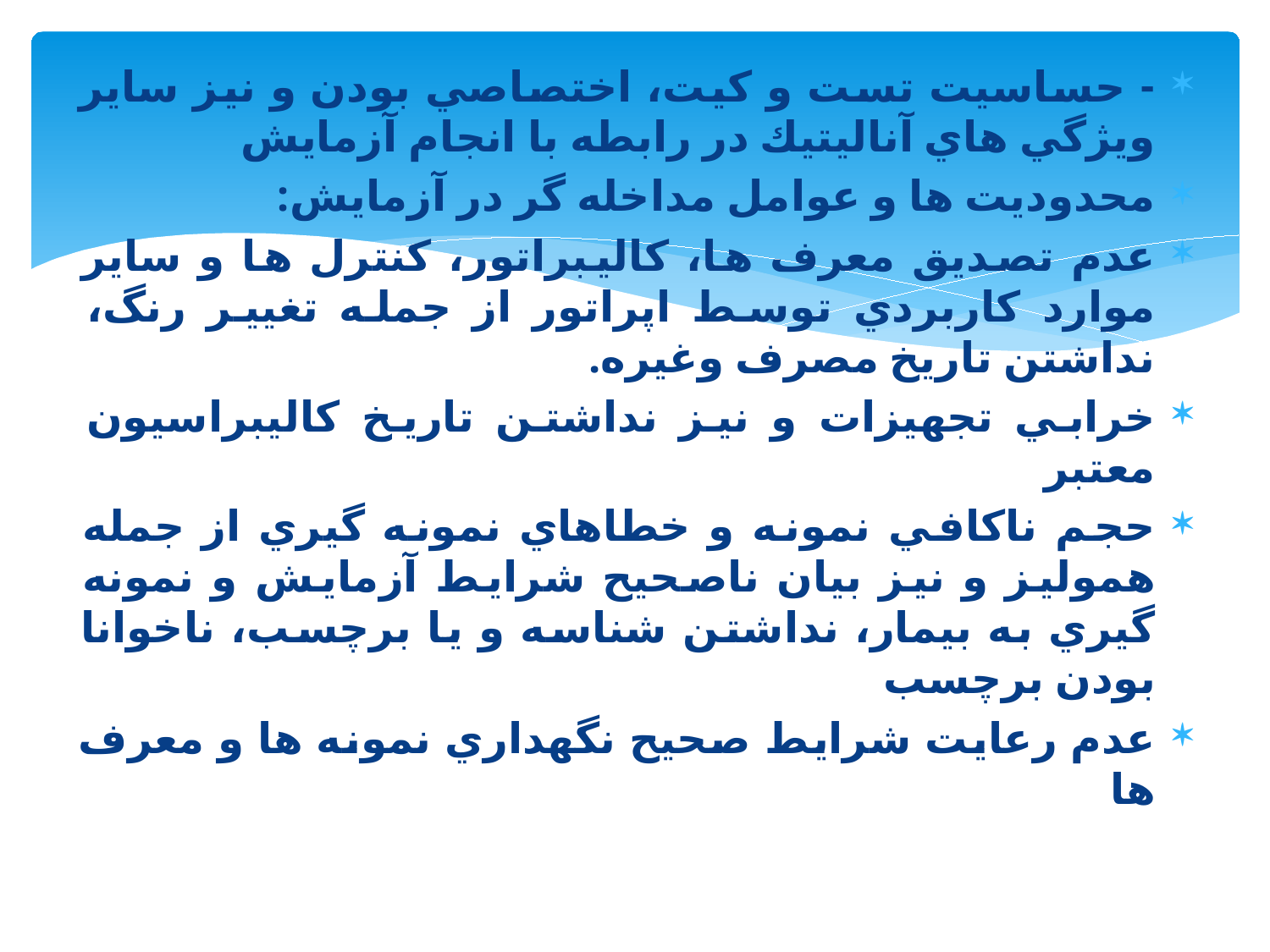

- حساسيت تست و كيت، اختصاصي بودن و نيز ساير ويژگي هاي آناليتيك در رابطه با انجام آزمايش
محدوديت ها و عوامل مداخله گر در آزمايش:
عدم تصديق معرف ها، كاليبراتور، كنترل ها و ساير موارد كاربردي توسط اپراتور از جمله تغيير رنگ، نداشتن تاريخ مصرف وغيره.
خرابي تجهيزات و نيز نداشتن تاريخ كاليبراسيون معتبر
حجم ناكافي نمونه و خطاهاي نمونه گيري از جمله هموليز و نيز بيان ناصحيح شرايط آزمايش و نمونه گيري به بيمار، نداشتن شناسه و يا برچسب، ناخوانا بودن برچسب
عدم رعايت شرايط صحيح نگهداري نمونه ها و معرف ها